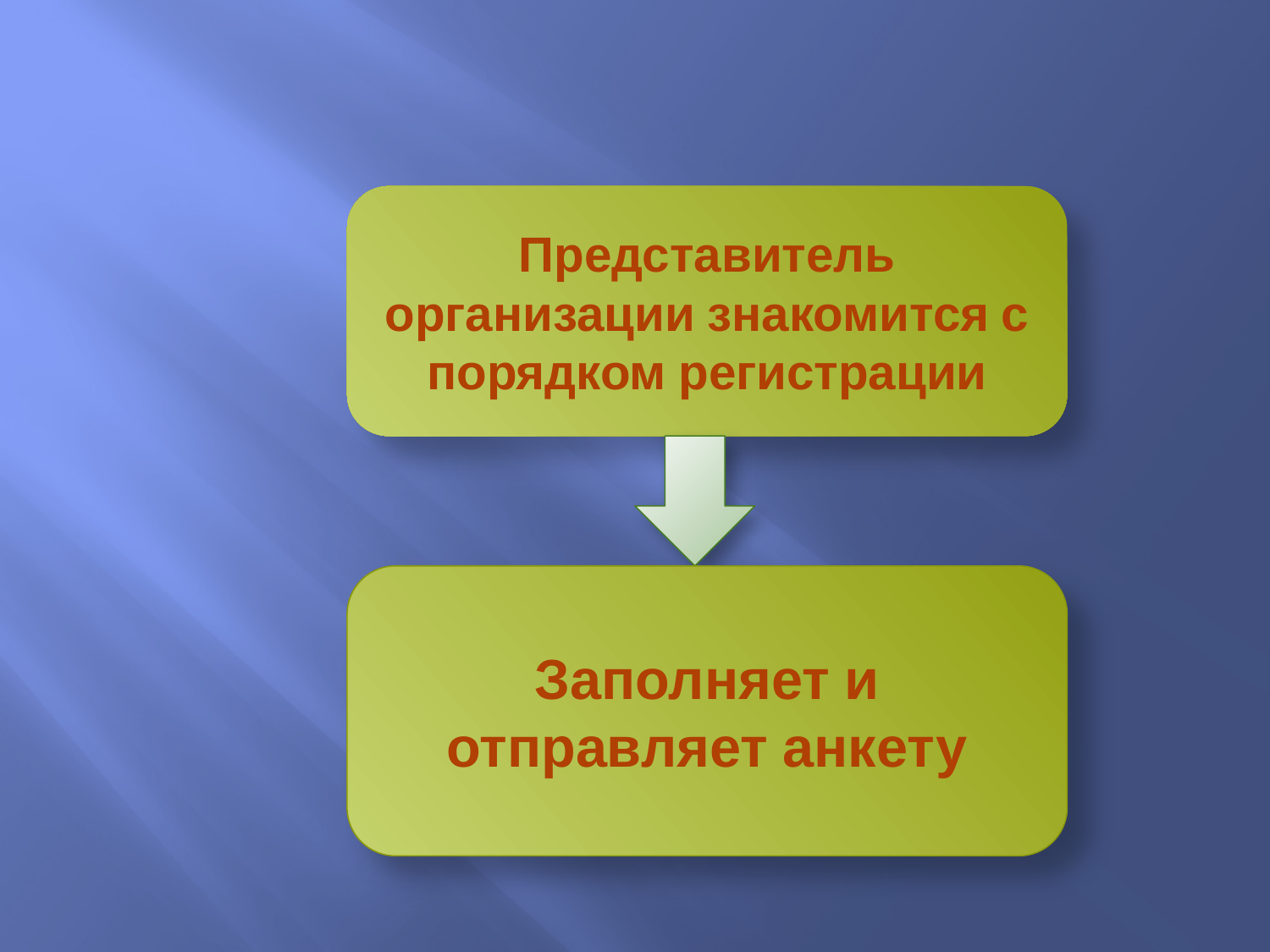

#

Представитель организации знакомится с порядком регистрации

Заполняет и отправляет анкету